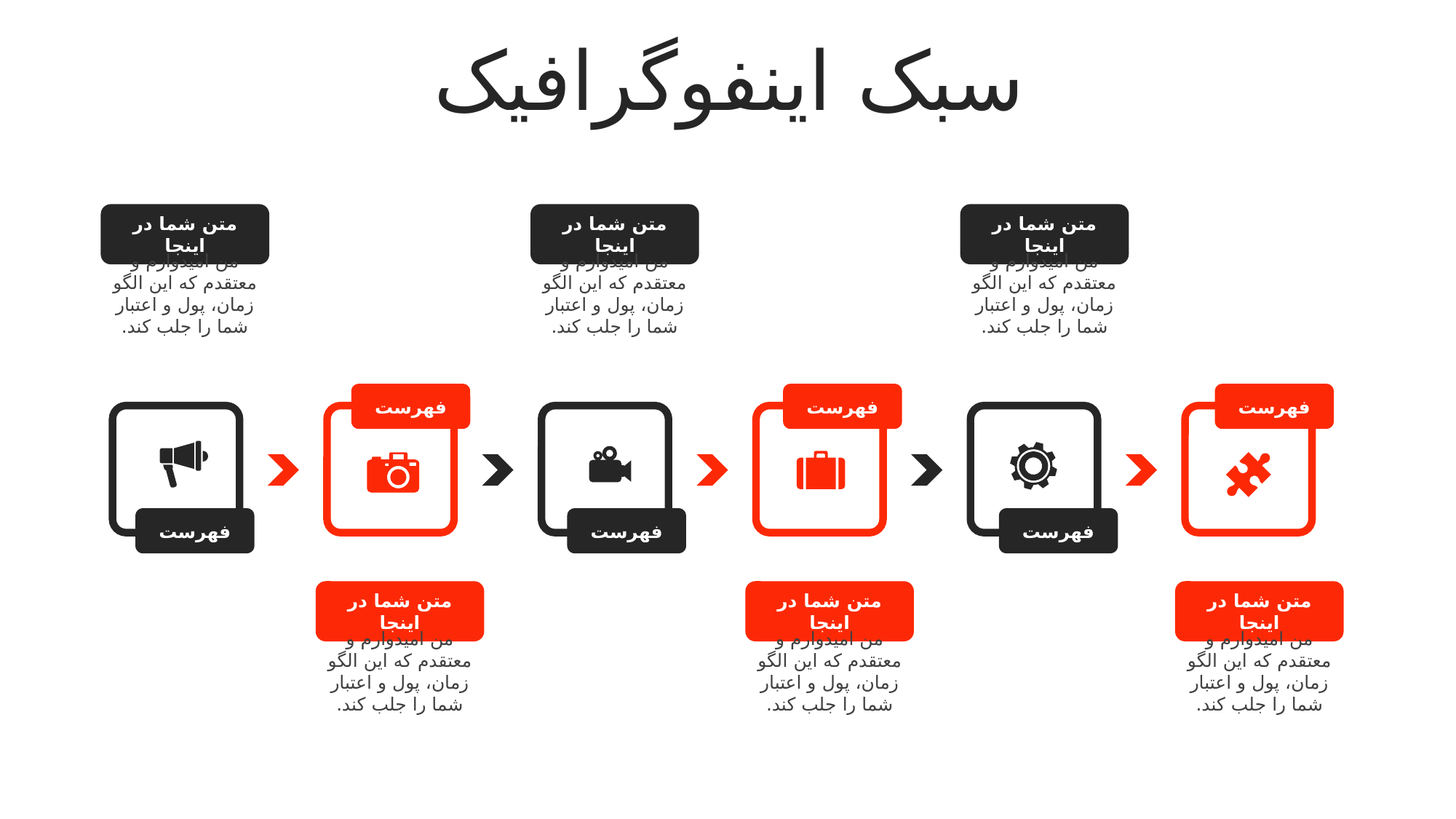

سبک اینفوگرافیک
متن شما در اینجا
من امیدوارم و معتقدم که این الگو زمان، پول و اعتبار شما را جلب کند.
متن شما در اینجا
من امیدوارم و معتقدم که این الگو زمان، پول و اعتبار شما را جلب کند.
متن شما در اینجا
من امیدوارم و معتقدم که این الگو زمان، پول و اعتبار شما را جلب کند.

فهرست

فهرست

فهرست

فهرست

فهرست

فهرست

متن شما در اینجا
من امیدوارم و معتقدم که این الگو زمان، پول و اعتبار شما را جلب کند.
متن شما در اینجا
من امیدوارم و معتقدم که این الگو زمان، پول و اعتبار شما را جلب کند.
متن شما در اینجا
من امیدوارم و معتقدم که این الگو زمان، پول و اعتبار شما را جلب کند.